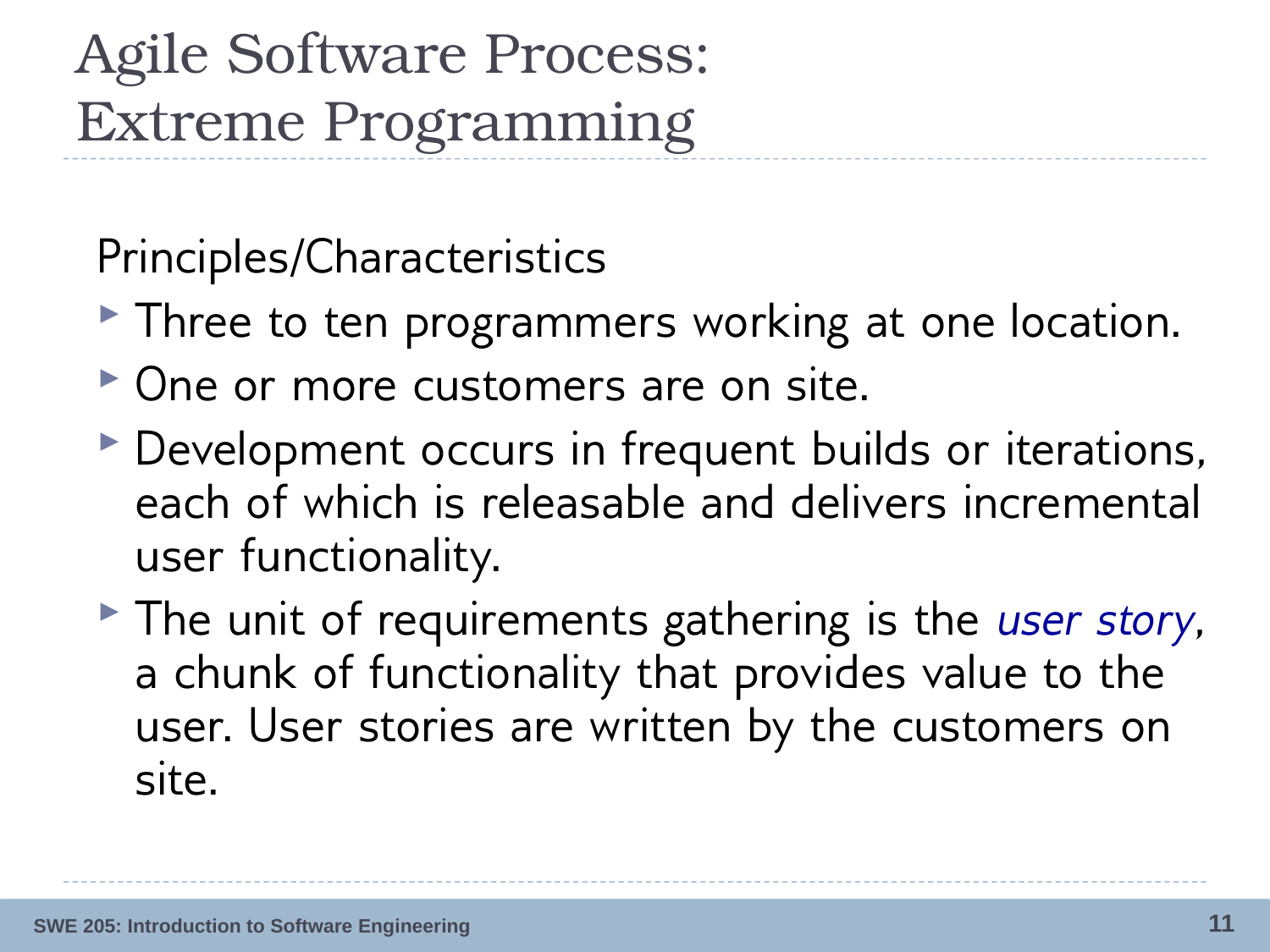

# Agile Software Process: Extreme Programming
Principles/Characteristics
Three to ten programmers working at one location.
One or more customers are on site.
Development occurs in frequent builds or iterations, each of which is releasable and delivers incremental user functionality.
The unit of requirements gathering is the user story, a chunk of functionality that provides value to the user. User stories are written by the customers on site.

11